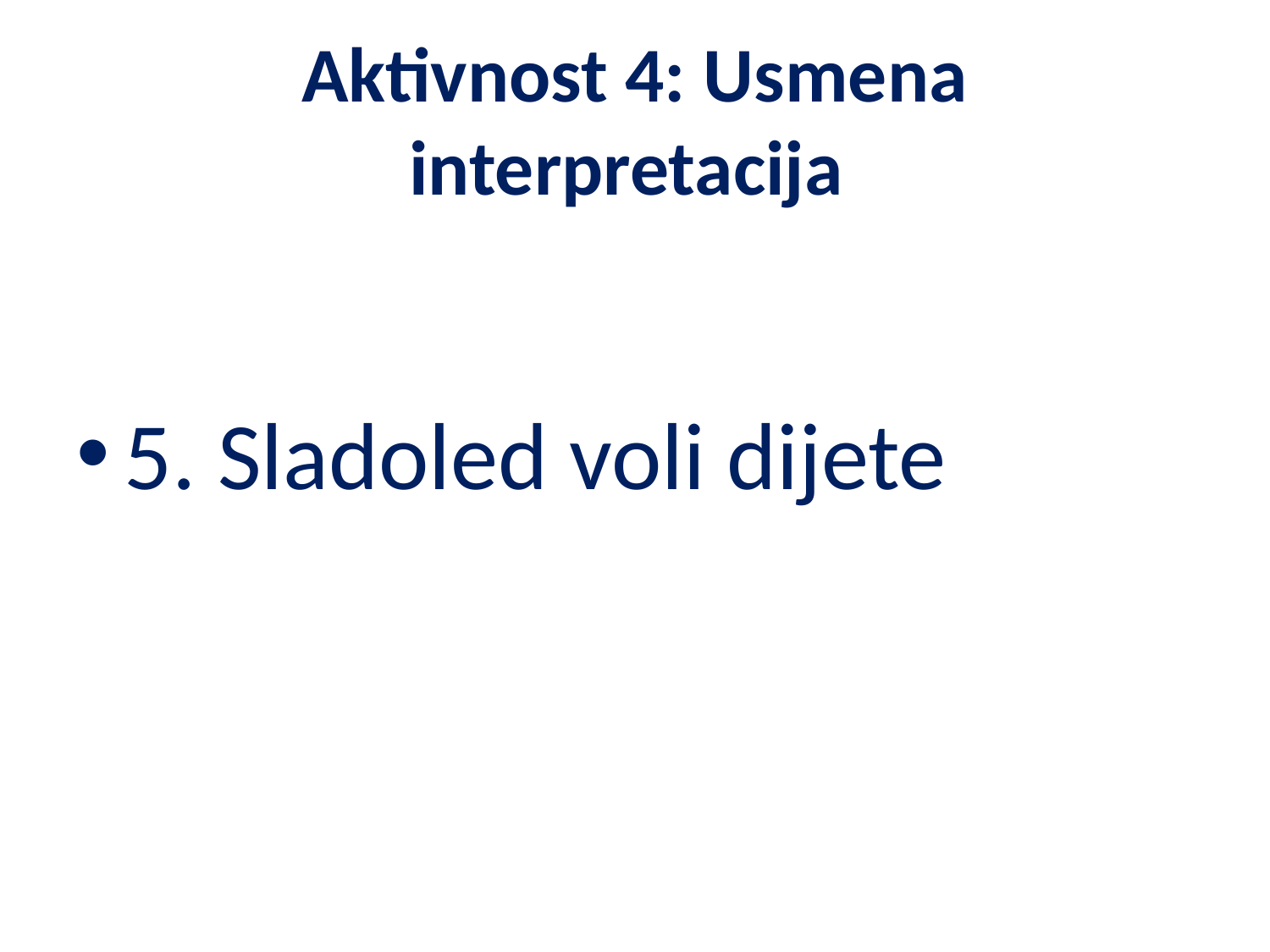

# Aktivnost 4: Usmena interpretacija

5. Sladoled voli dijete